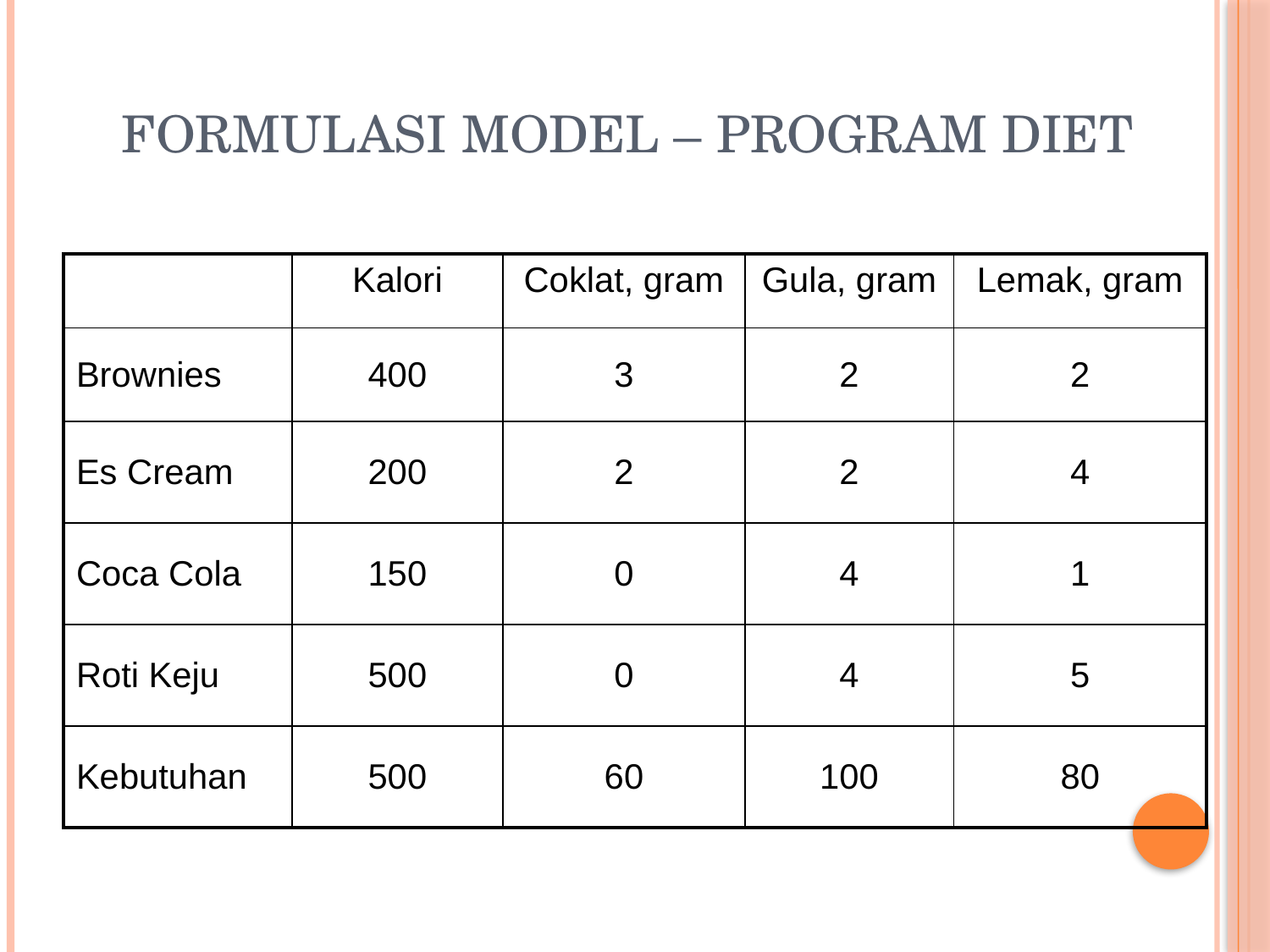

# Formulasi Model – Program Diet
|  | Kalori | Coklat, gram | Gula, gram | Lemak, gram |
| --- | --- | --- | --- | --- |
| Brownies | 400 | 3 | 2 | 2 |
| Es Cream | 200 | 2 | 2 | 4 |
| Coca Cola | 150 | 0 | 4 | 1 |
| Roti Keju | 500 | 0 | 4 | 5 |
| Kebutuhan | 500 | 60 | 100 | 80 |